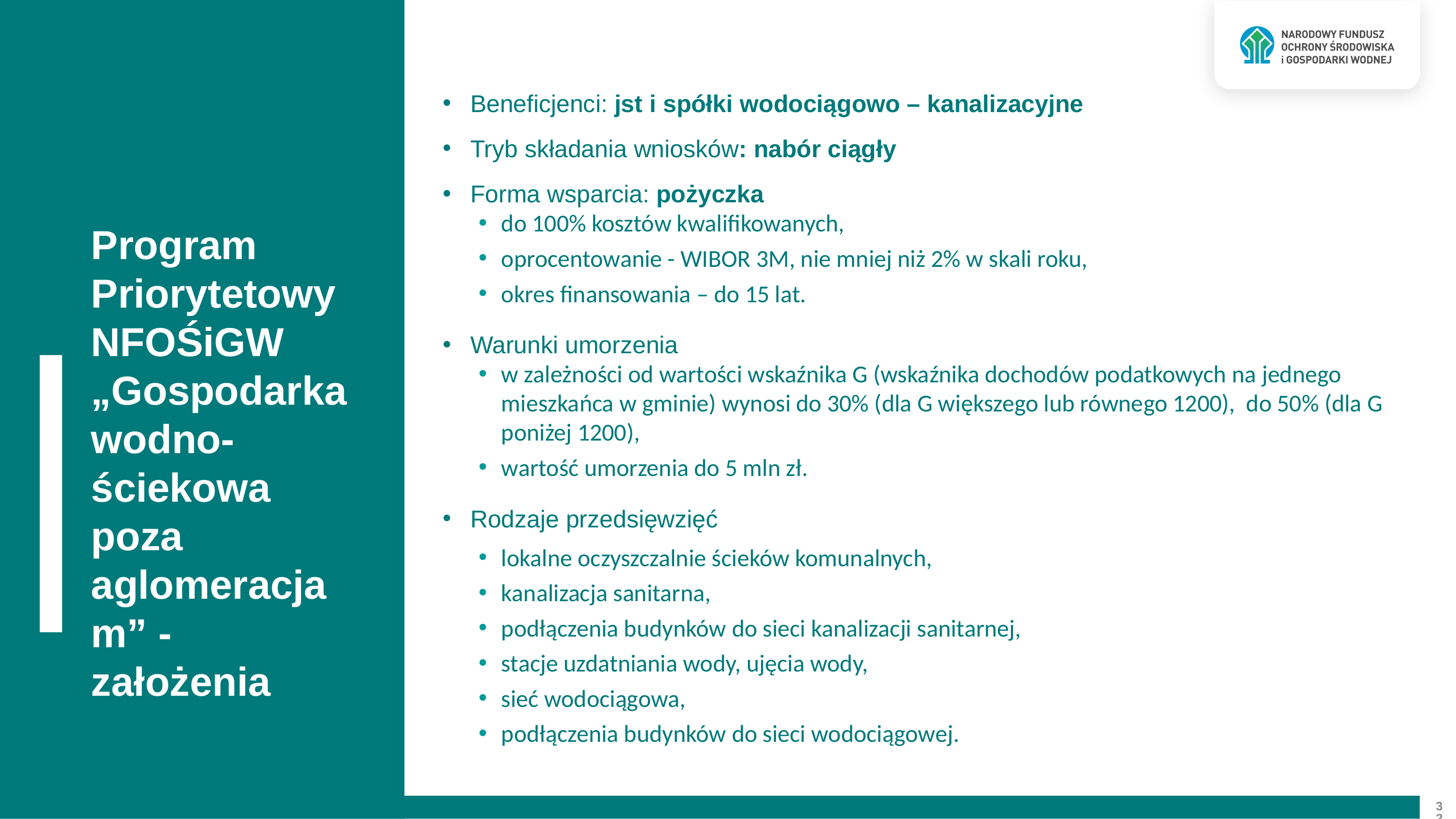

Beneficjenci: jst i spółki wodociągowo – kanalizacyjne
Tryb składania wniosków: nabór ciągły
Forma wsparcia: pożyczka
do 100% kosztów kwalifikowanych,
oprocentowanie - WIBOR 3M, nie mniej niż 2% w skali roku,
okres finansowania – do 15 lat.
Warunki umorzenia
w zależności od wartości wskaźnika G (wskaźnika dochodów podatkowych na jednego mieszkańca w gminie) wynosi do 30% (dla G większego lub równego 1200),  do 50% (dla G poniżej 1200),
wartość umorzenia do 5 mln zł.
Rodzaje przedsięwzięć

lokalne oczyszczalnie ścieków komunalnych,
kanalizacja sanitarna,
podłączenia budynków do sieci kanalizacji sanitarnej,
stacje uzdatniania wody, ujęcia wody,
sieć wodociągowa,
podłączenia budynków do sieci wodociągowej.

Program Priorytetowy NFOŚiGW „Gospodarka wodno-ściekowa
poza aglomeracjam” - założenia

32